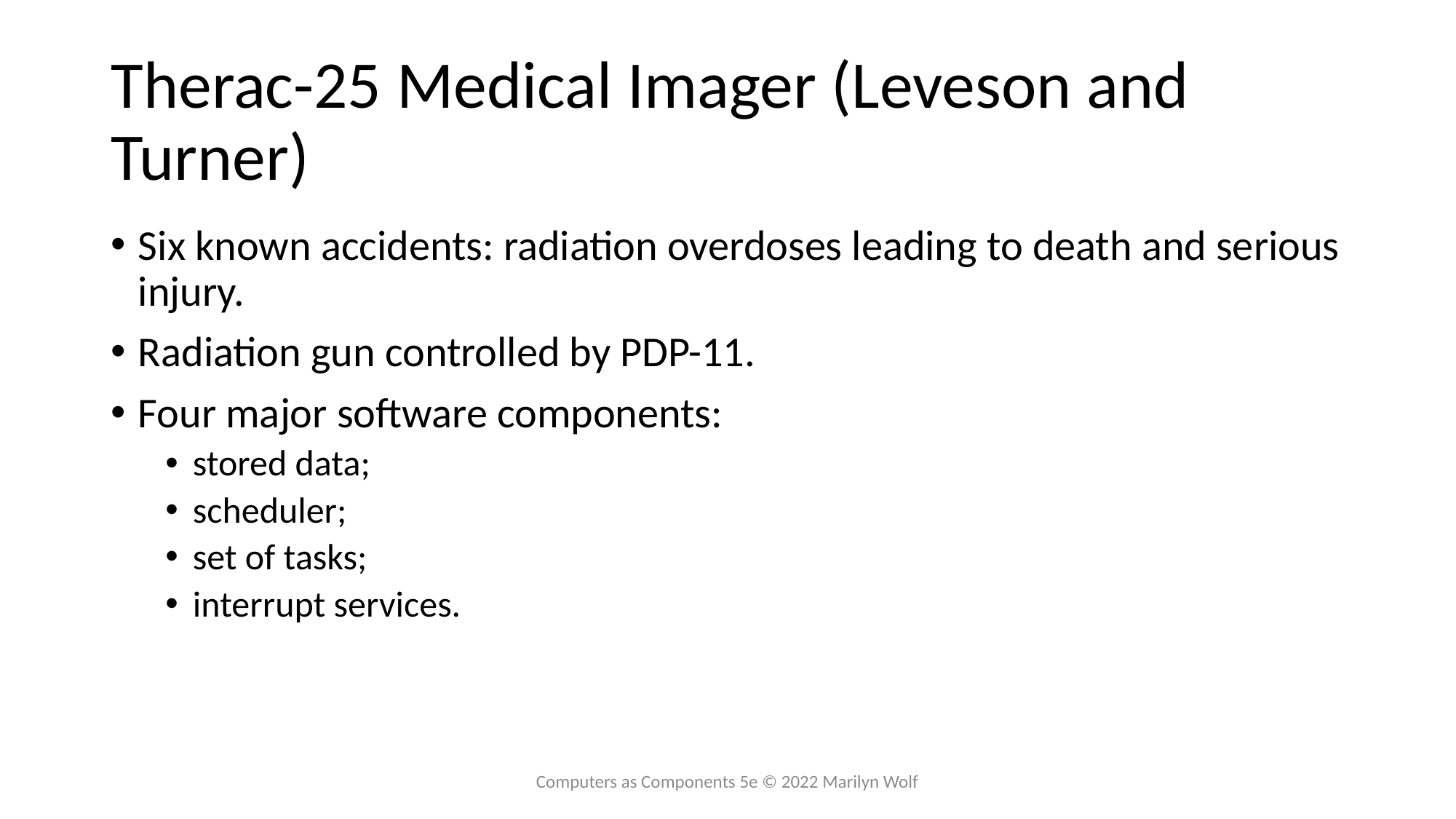

# Therac-25 Medical Imager (Leveson and Turner)
Six known accidents: radiation overdoses leading to death and serious injury.
Radiation gun controlled by PDP-11.
Four major software components:
stored data;
scheduler;
set of tasks;
interrupt services.
Computers as Components 5e © 2022 Marilyn Wolf